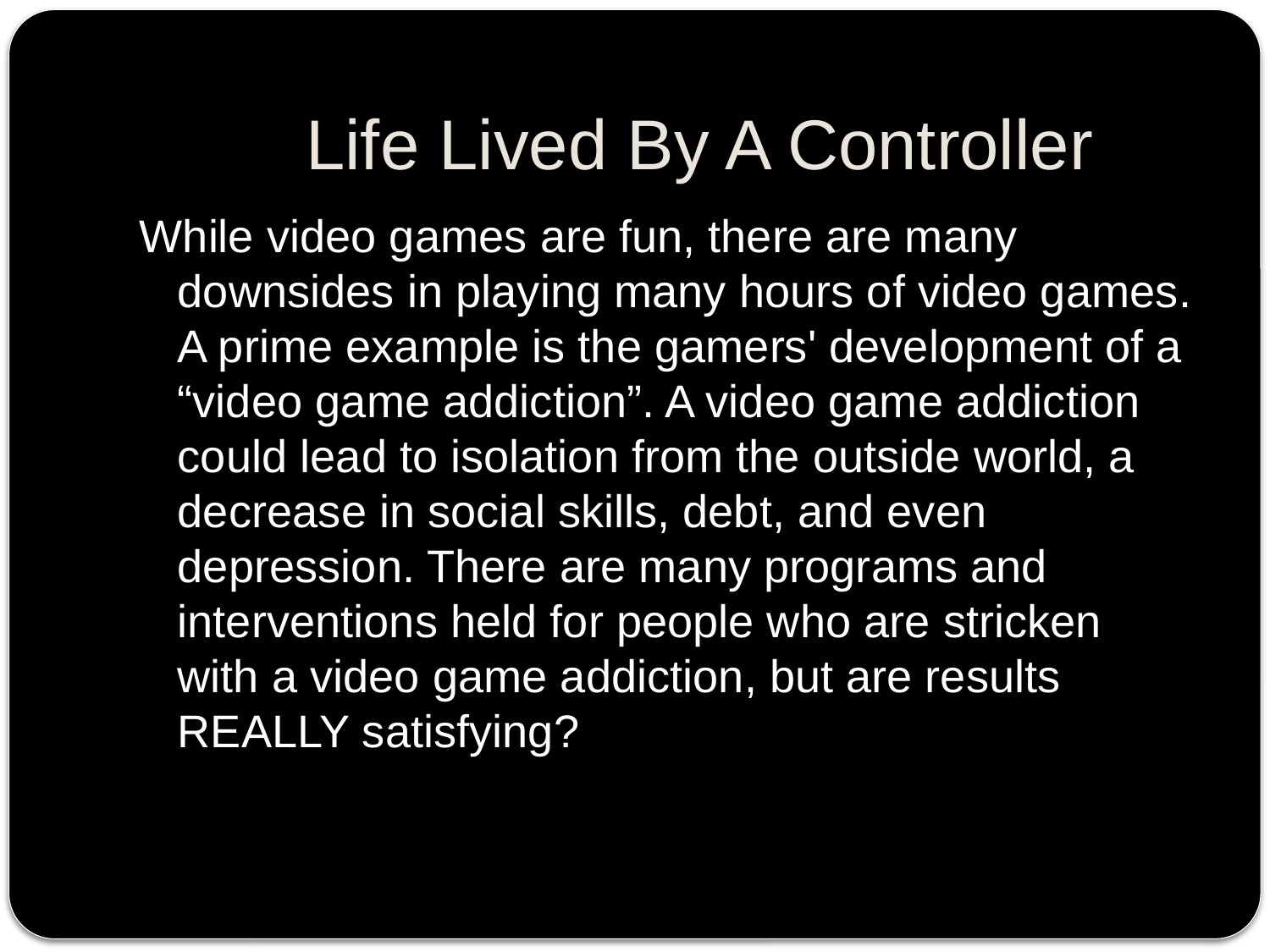

# Life Lived By A Controller
While video games are fun, there are many downsides in playing many hours of video games. A prime example is the gamers' development of a “video game addiction”. A video game addiction could lead to isolation from the outside world, a decrease in social skills, debt, and even depression. There are many programs and interventions held for people who are stricken with a video game addiction, but are results REALLY satisfying?